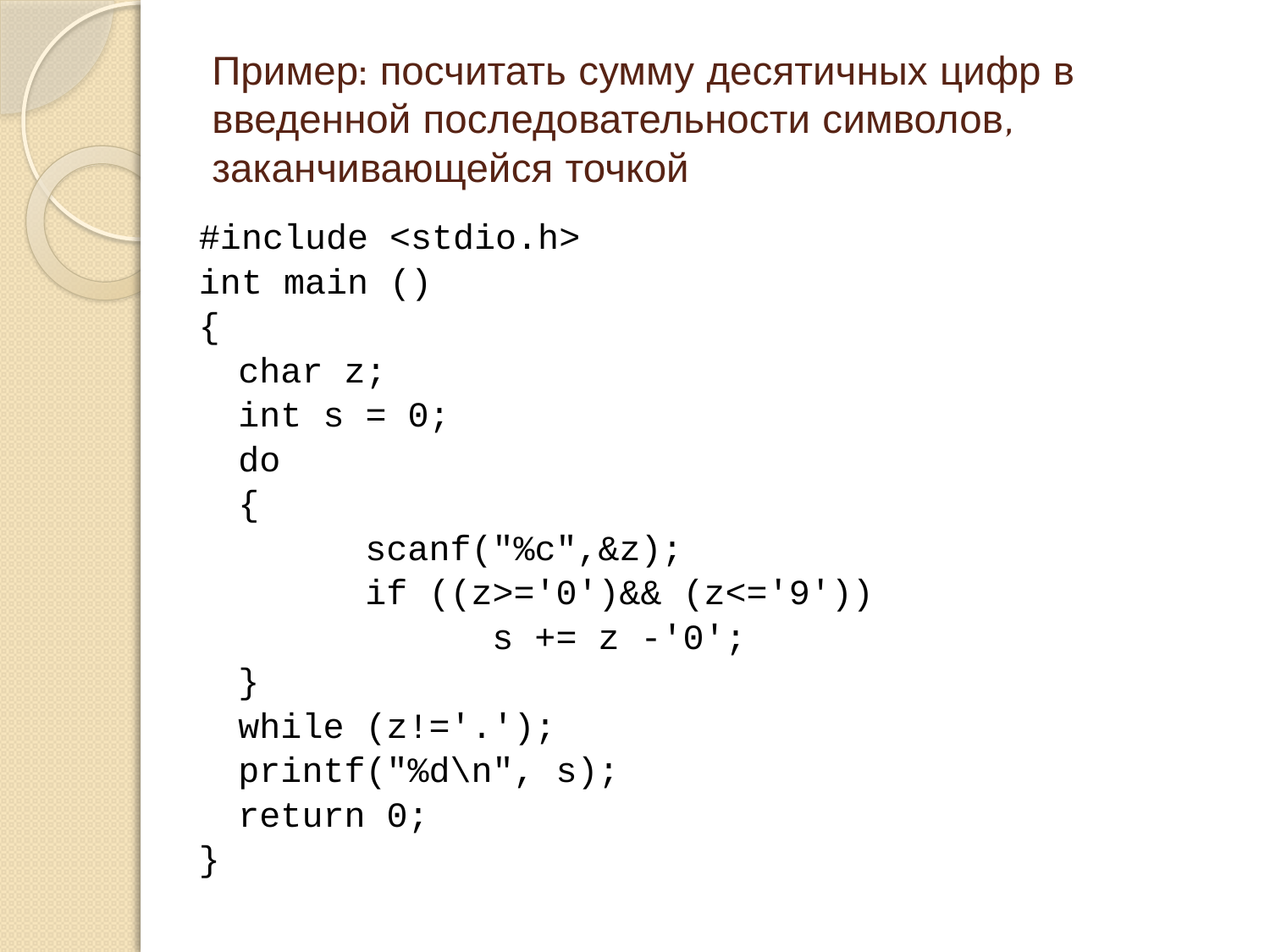

Пример: посчитать сумму десятичных цифр в введенной последовательности символов, заканчивающейся точкой
#include <stdio.h>
int main ()
{
	char z;
	int s = 0;
	do
	{
		scanf("%c",&z);
		if ((z>='0')&& (z<='9'))
			s += z -'0';
	}
	while (z!='.');
	printf("%d\n", s);
	return 0;
}